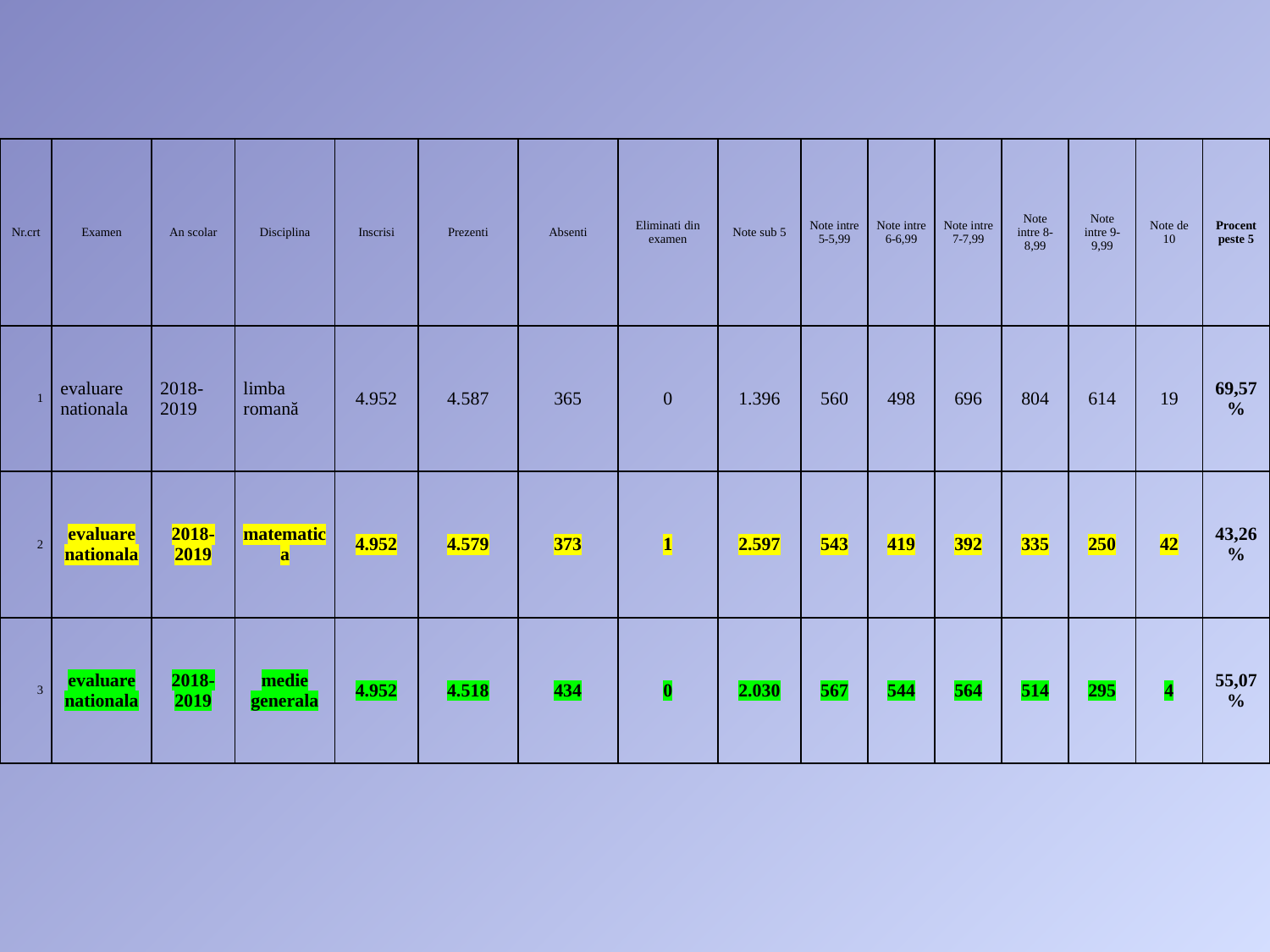

| Nr.crt | Examen | An scolar | Disciplina | Inscrisi | Prezenti | Absenti | Eliminati din examen | Note sub 5 | Note intre 5-5,99 | Note intre 6-6,99 | Note intre 7-7,99 | Note intre 8-8,99 | Note intre 9-9,99 | Note de 10 | Procent peste 5 |
| --- | --- | --- | --- | --- | --- | --- | --- | --- | --- | --- | --- | --- | --- | --- | --- |
| 1 | evaluare nationala | 2018-2019 | limba romană | 4.952 | 4.587 | 365 | 0 | 1.396 | 560 | 498 | 696 | 804 | 614 | 19 | 69,57% |
| 2 | evaluare nationala | 2018-2019 | matematica | 4.952 | 4.579 | 373 | 1 | 2.597 | 543 | 419 | 392 | 335 | 250 | 42 | 43,26% |
| 3 | evaluare nationala | 2018-2019 | medie generala | 4.952 | 4.518 | 434 | 0 | 2.030 | 567 | 544 | 564 | 514 | 295 | 4 | 55,07% |